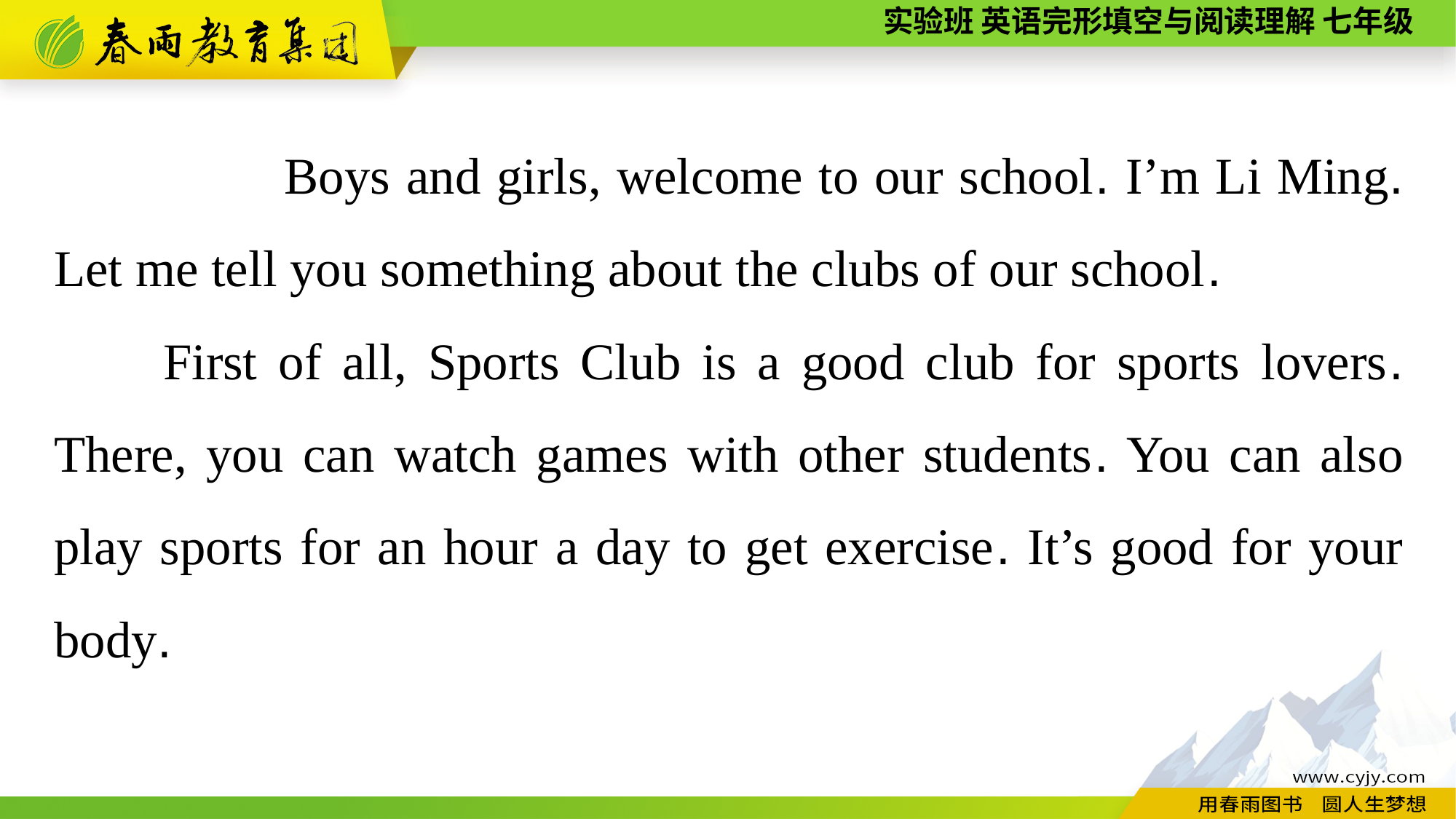

Boys and girls, welcome to our school. I’m Li Ming. Let me tell you something about the clubs of our school.
First of all, Sports Club is a good club for sports lovers. There, you can watch games with other students. You can also play sports for an hour a day to get exercise. It’s good for your body.